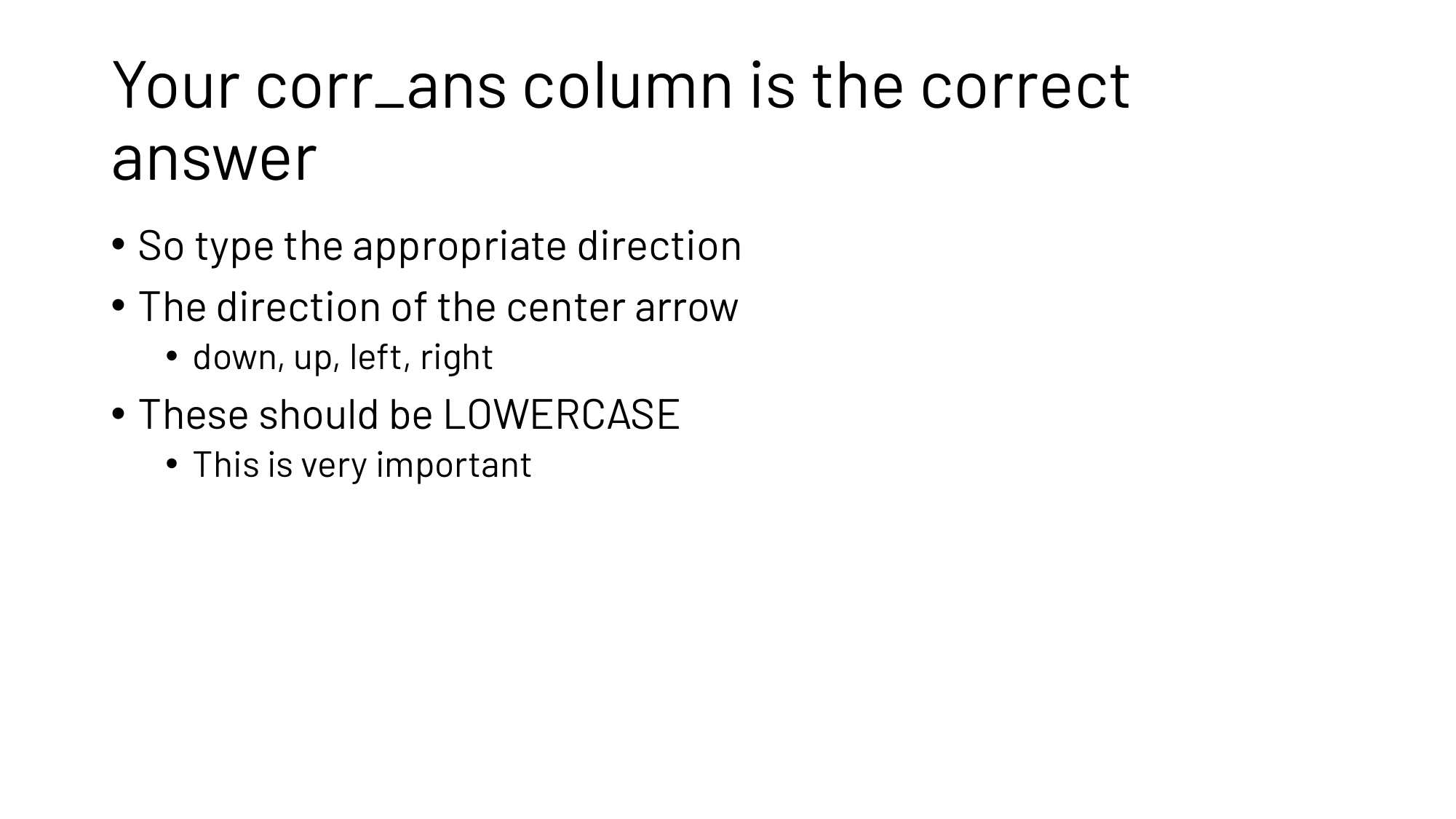

# Your corr_ans column is the correct answer
So type the appropriate direction
The direction of the center arrow
down, up, left, right
These should be LOWERCASE
This is very important